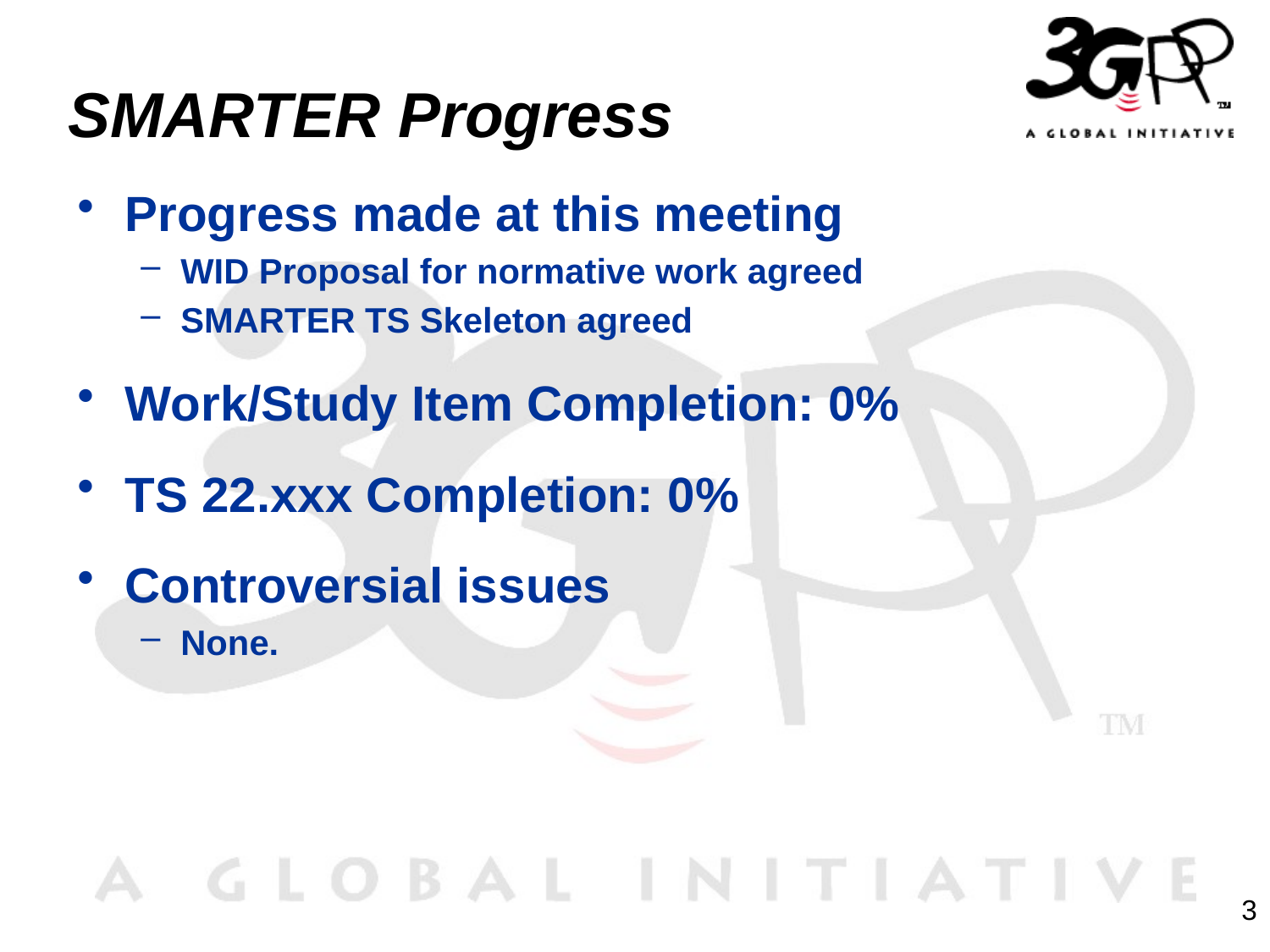

# SMARTER Progress
Progress made at this meeting
WID Proposal for normative work agreed
SMARTER TS Skeleton agreed
Work/Study Item Completion: 0%
TS 22.xxx Completion: 0%
Controversial issues
None.

3